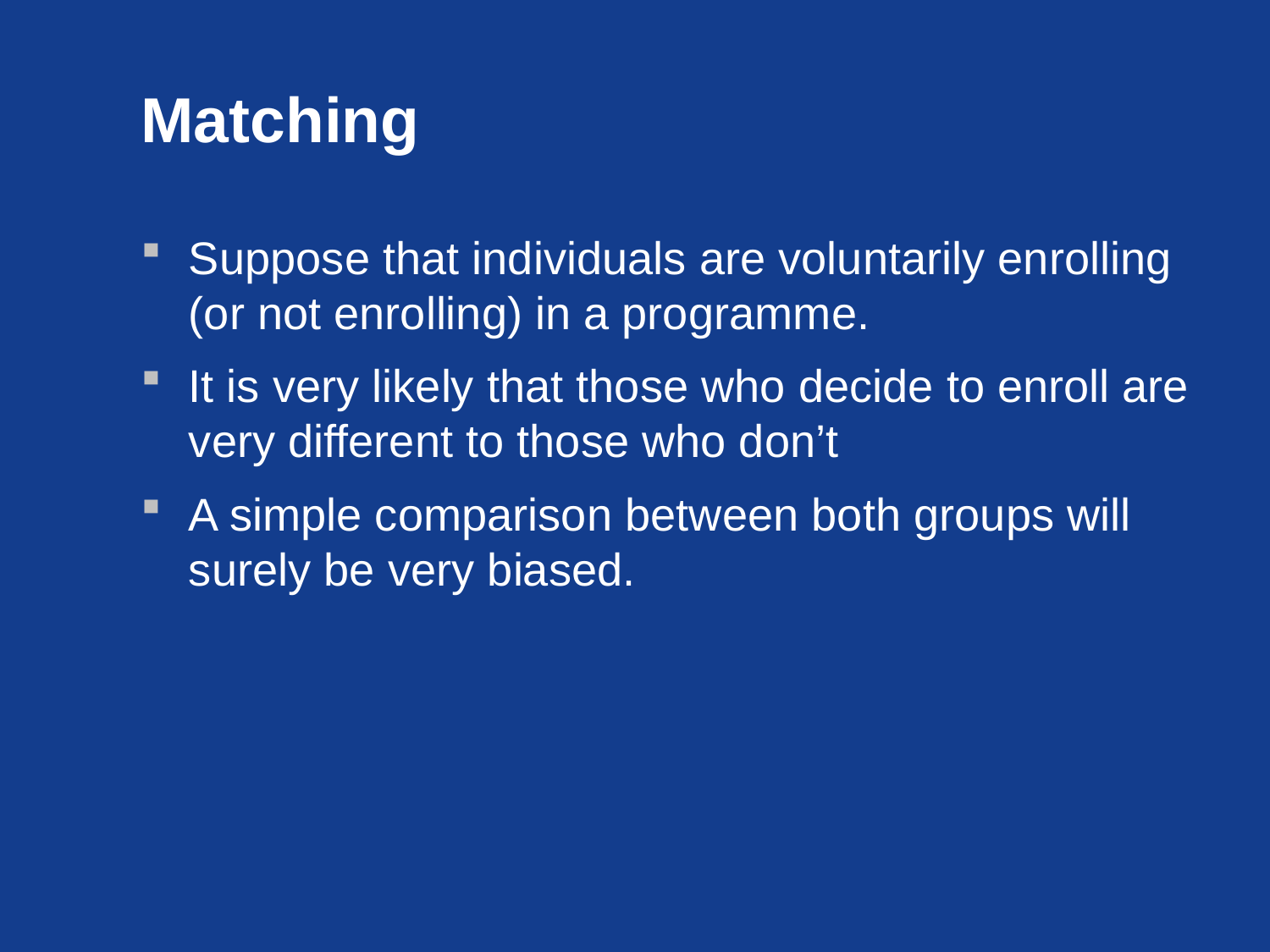

# Matching
Suppose that individuals are voluntarily enrolling (or not enrolling) in a programme.
It is very likely that those who decide to enroll are very different to those who don’t
A simple comparison between both groups will surely be very biased.